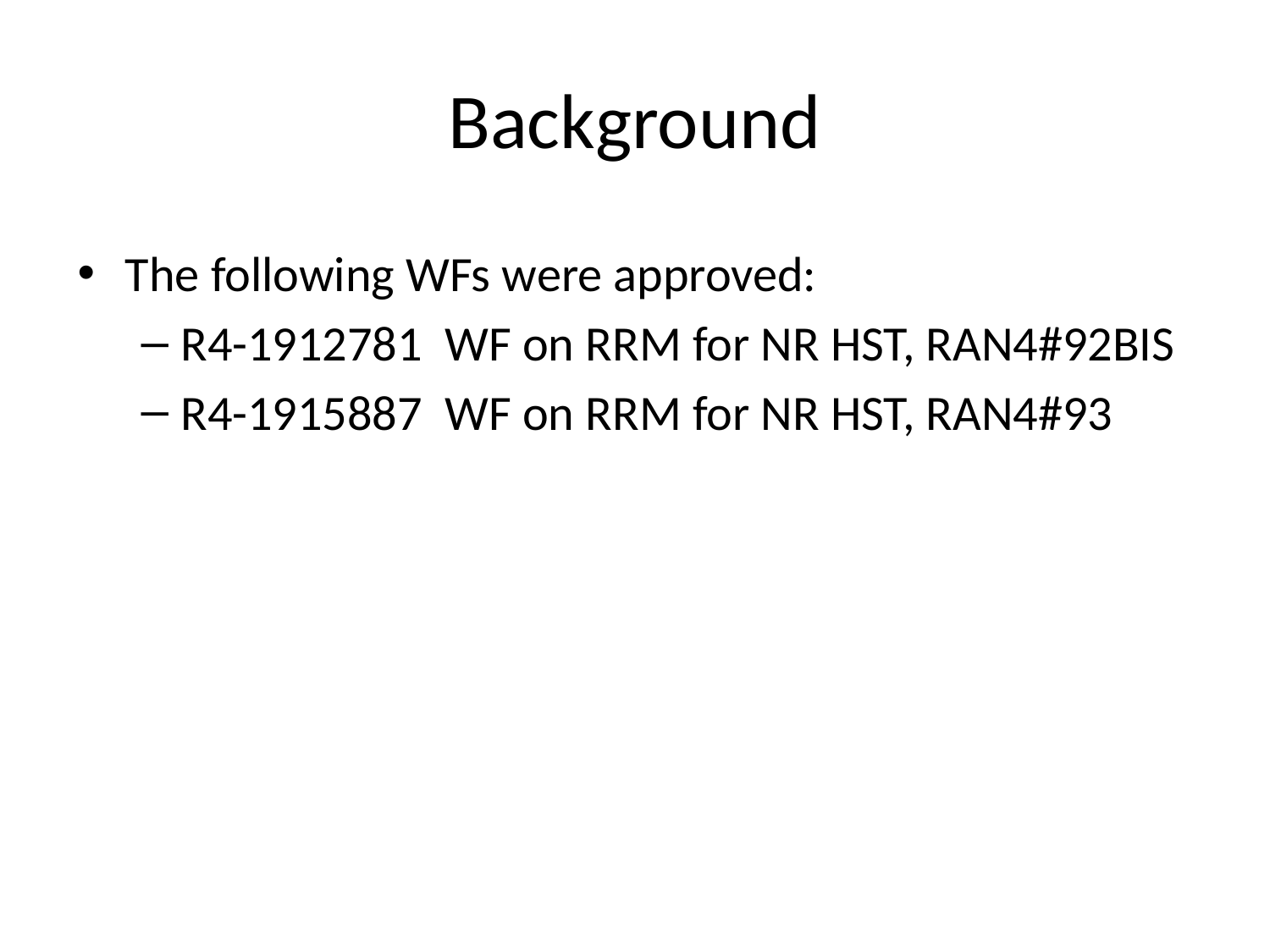

# Background
The following WFs were approved:
R4-1912781  WF on RRM for NR HST, RAN4#92BIS
R4-1915887  WF on RRM for NR HST, RAN4#93